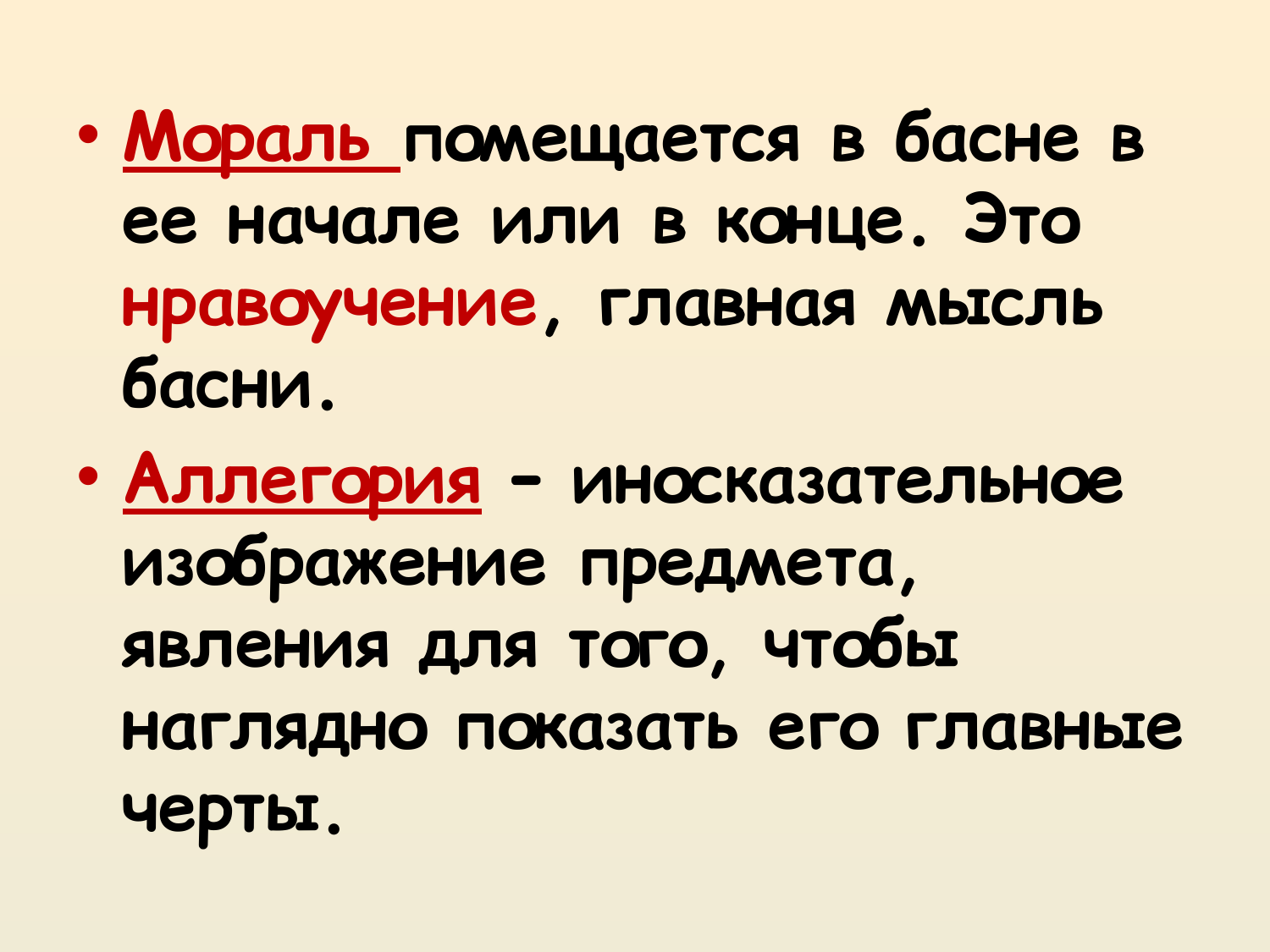

#
Мораль помещается в басне в ее начале или в конце. Это нравоучение, главная мысль басни.
Аллегория – иносказательное изображение предмета, явления для того, чтобы наглядно показать его главные черты.